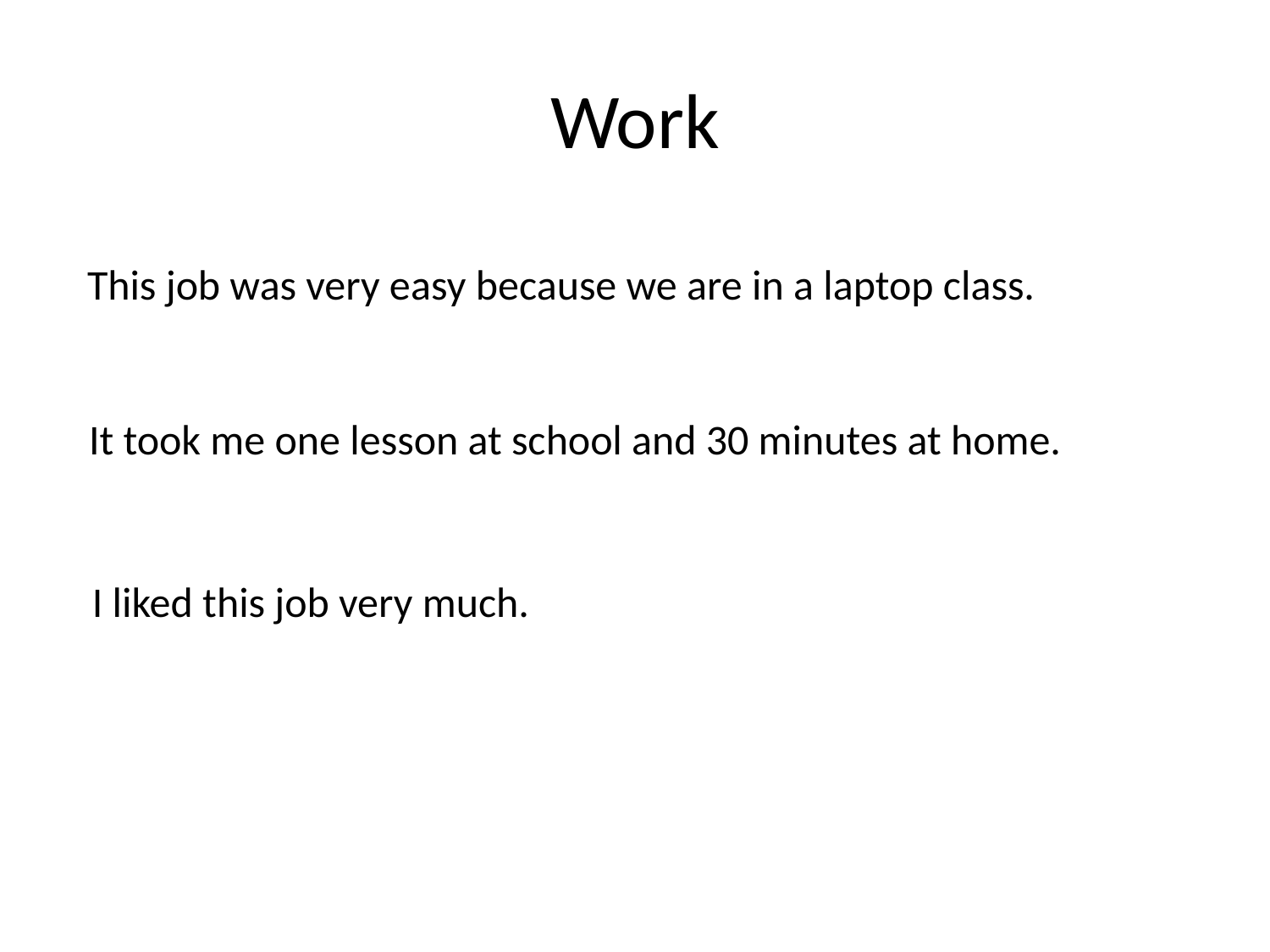

# Work
This job was very easy because we are in a laptop class.
It took me one lesson at school and 30 minutes at home.
I liked this job very much.